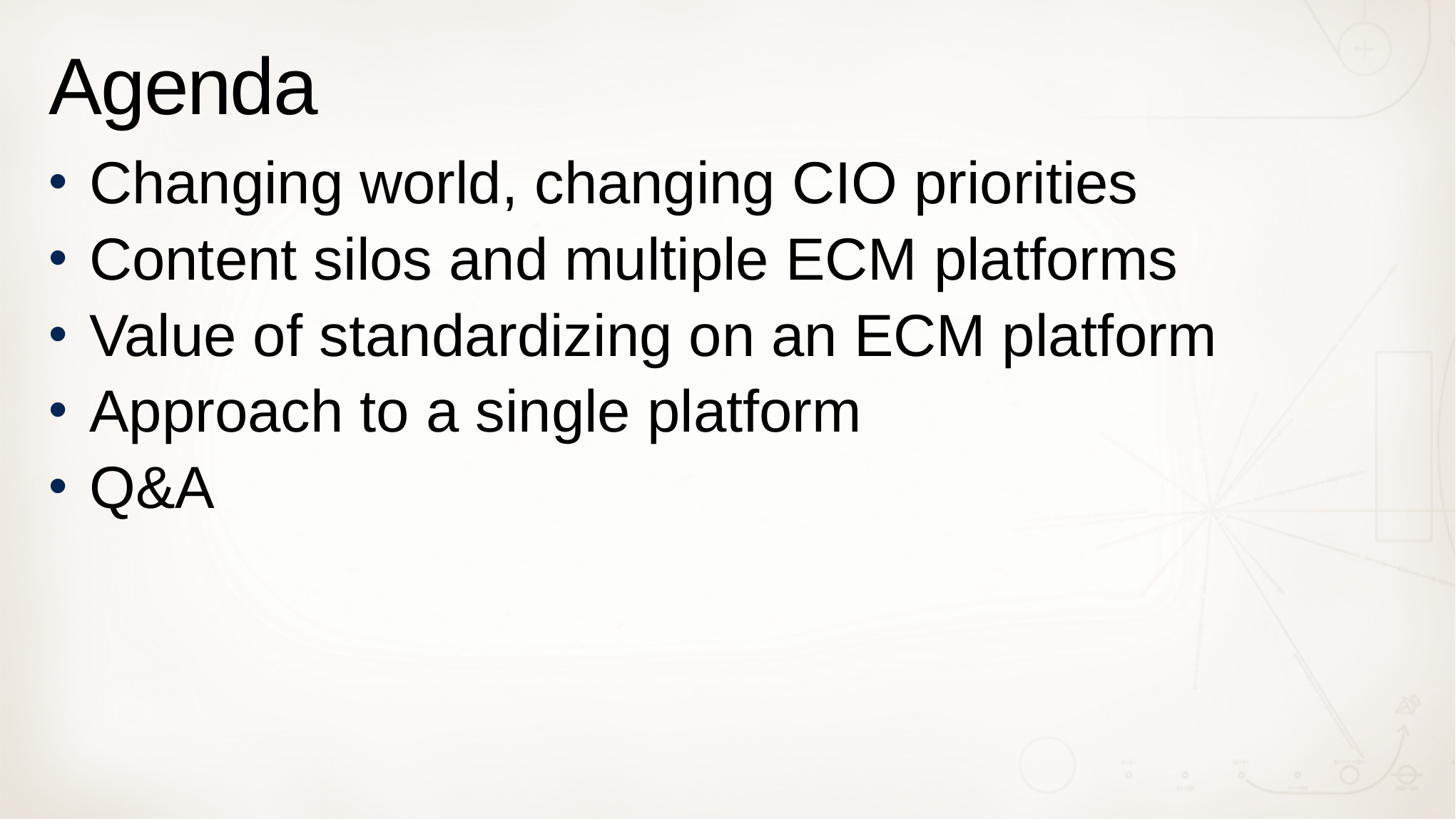

# Agenda
Changing world, changing CIO priorities
Content silos and multiple ECM platforms
Value of standardizing on an ECM platform
Approach to a single platform
Q&A